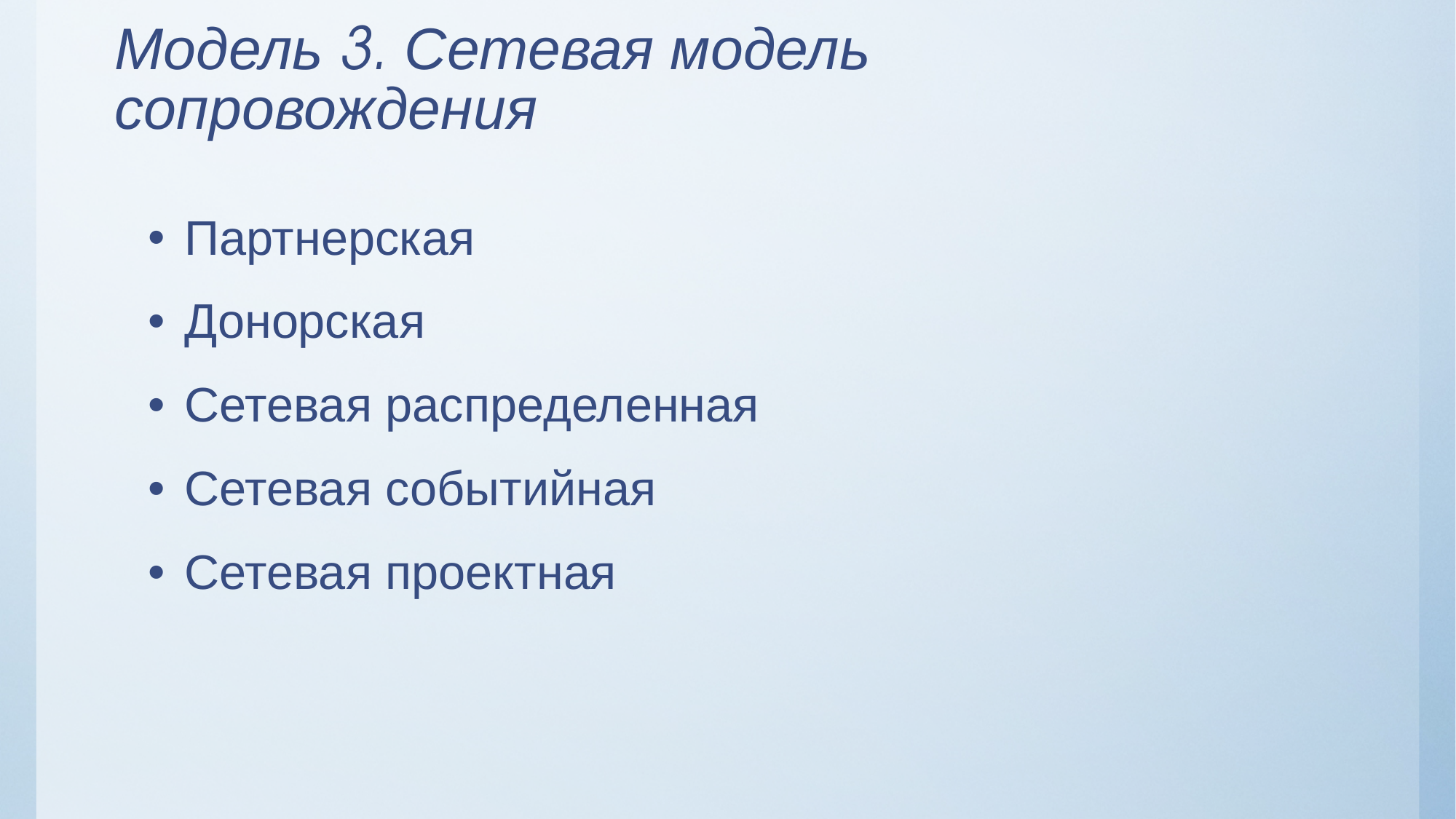

# Модель 3. Сетевая модель сопровождения
Партнерская
Донорская
Сетевая распределенная
Сетевая событийная
Сетевая проектная